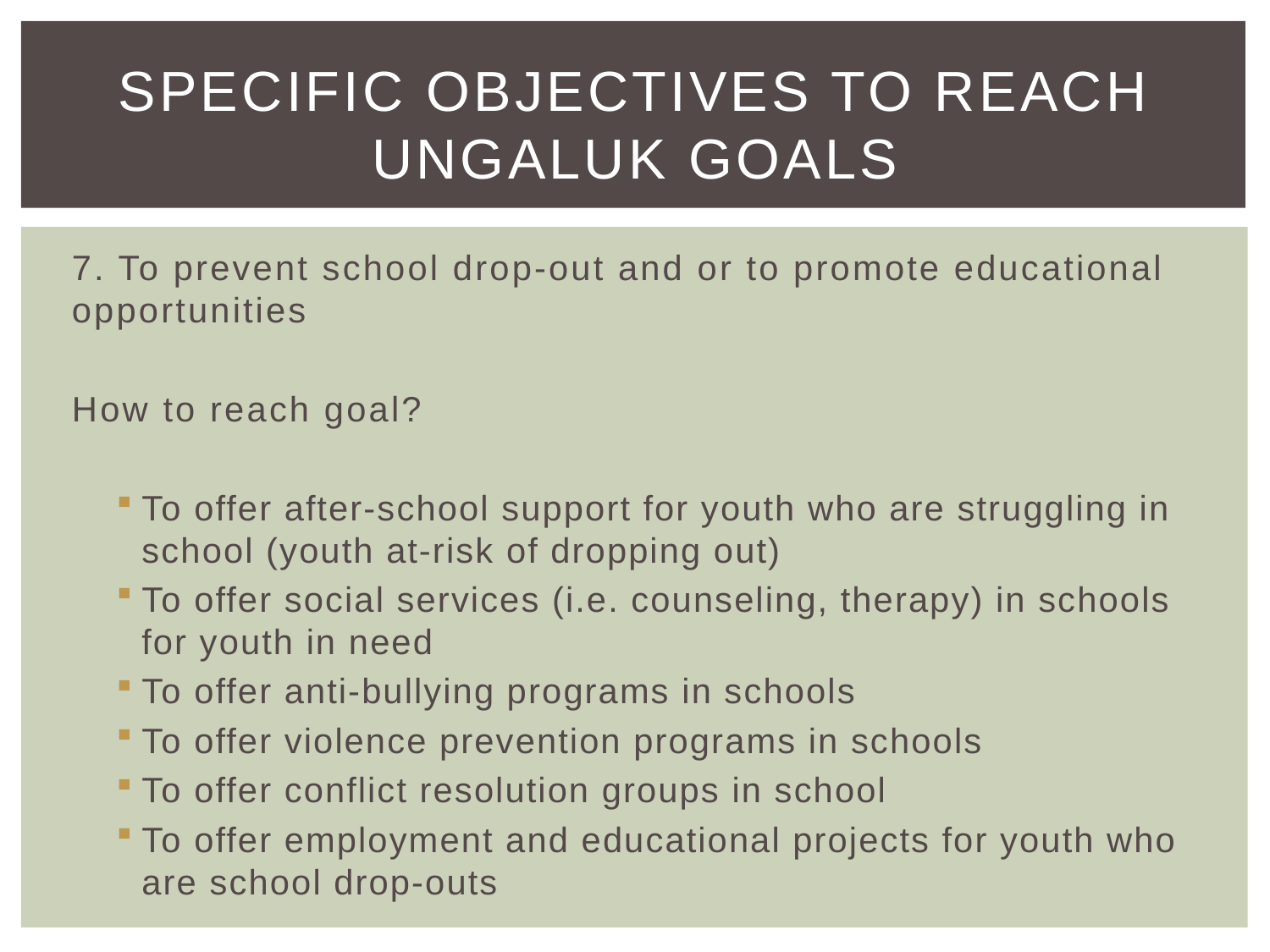

# Specific Objectives to reach ungaluk goals
7. To prevent school drop-out and or to promote educational opportunities

How to reach goal?

To offer after-school support for youth who are struggling in school (youth at-risk of dropping out)
To offer social services (i.e. counseling, therapy) in schools for youth in need
To offer anti-bullying programs in schools
To offer violence prevention programs in schools
To offer conflict resolution groups in school
To offer employment and educational projects for youth who are school drop-outs